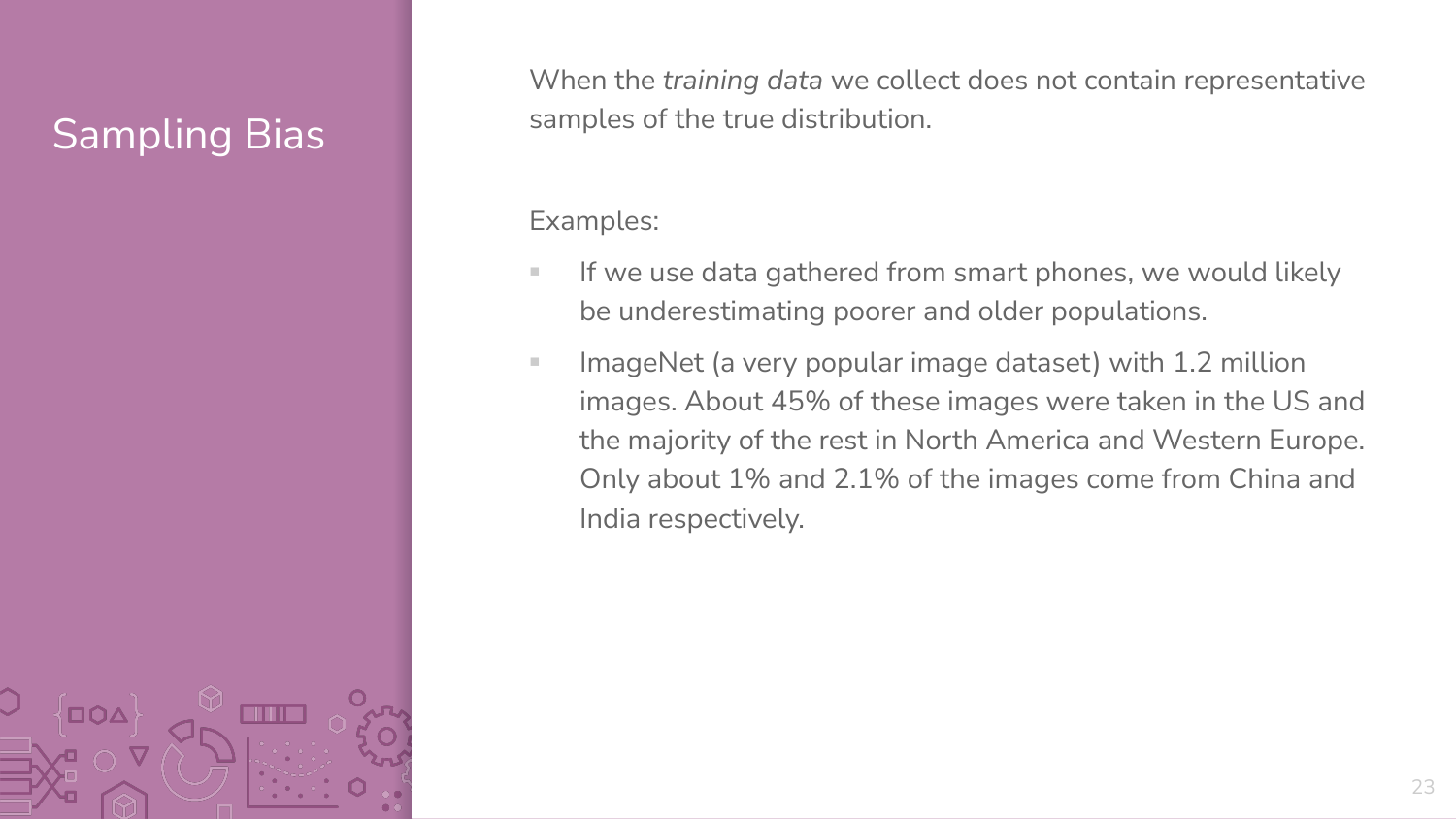

When the training data we collect does not contain representative samples of the true distribution.

Examples:
If we use data gathered from smart phones, we would likely be underestimating poorer and older populations.
ImageNet (a very popular image dataset) with 1.2 million images. About 45% of these images were taken in the US and the majority of the rest in North America and Western Europe. Only about 1% and 2.1% of the images come from China and India respectively.

# Sampling Bias
23